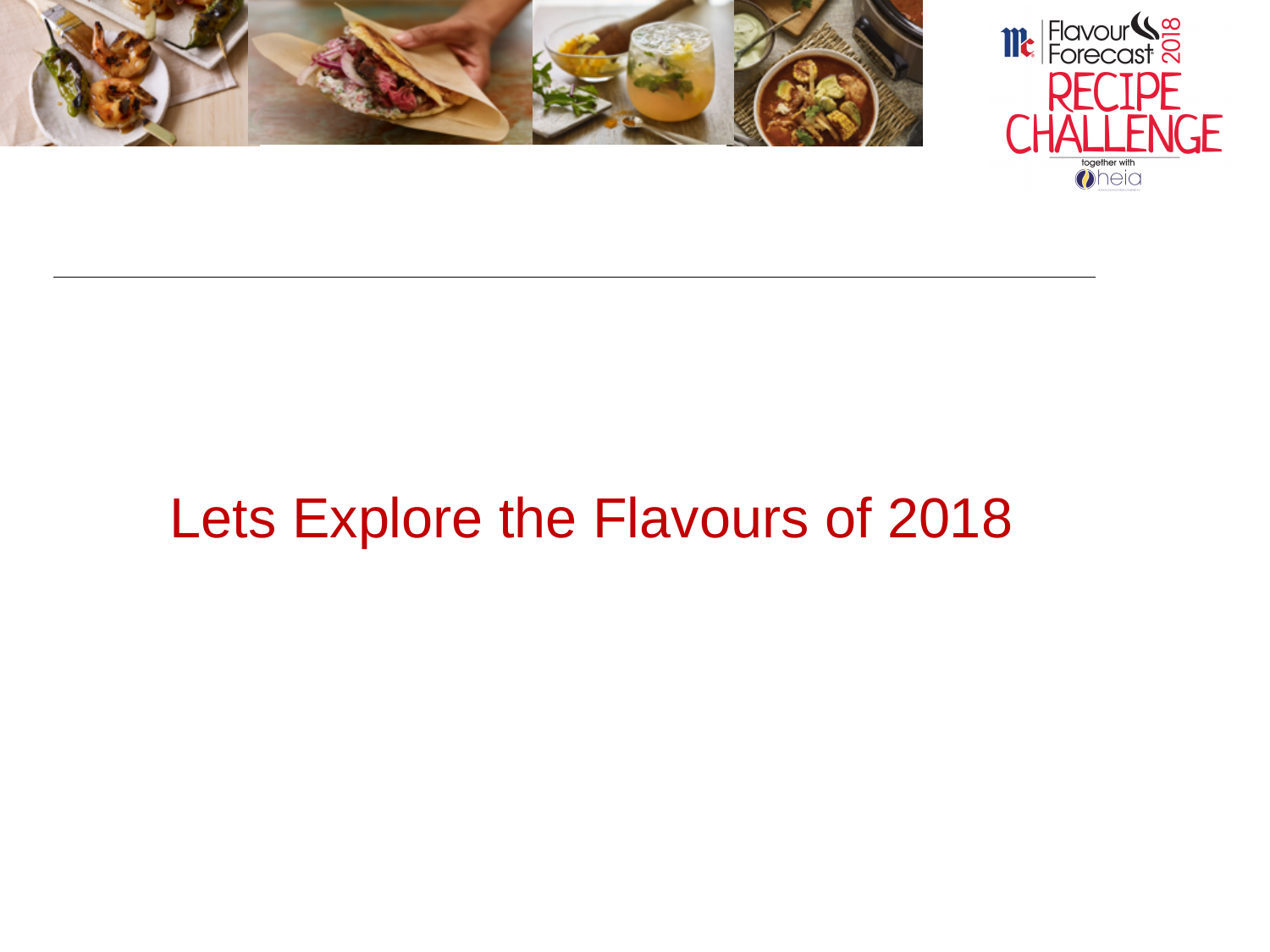

# Lets Explore the Flavours of 2018